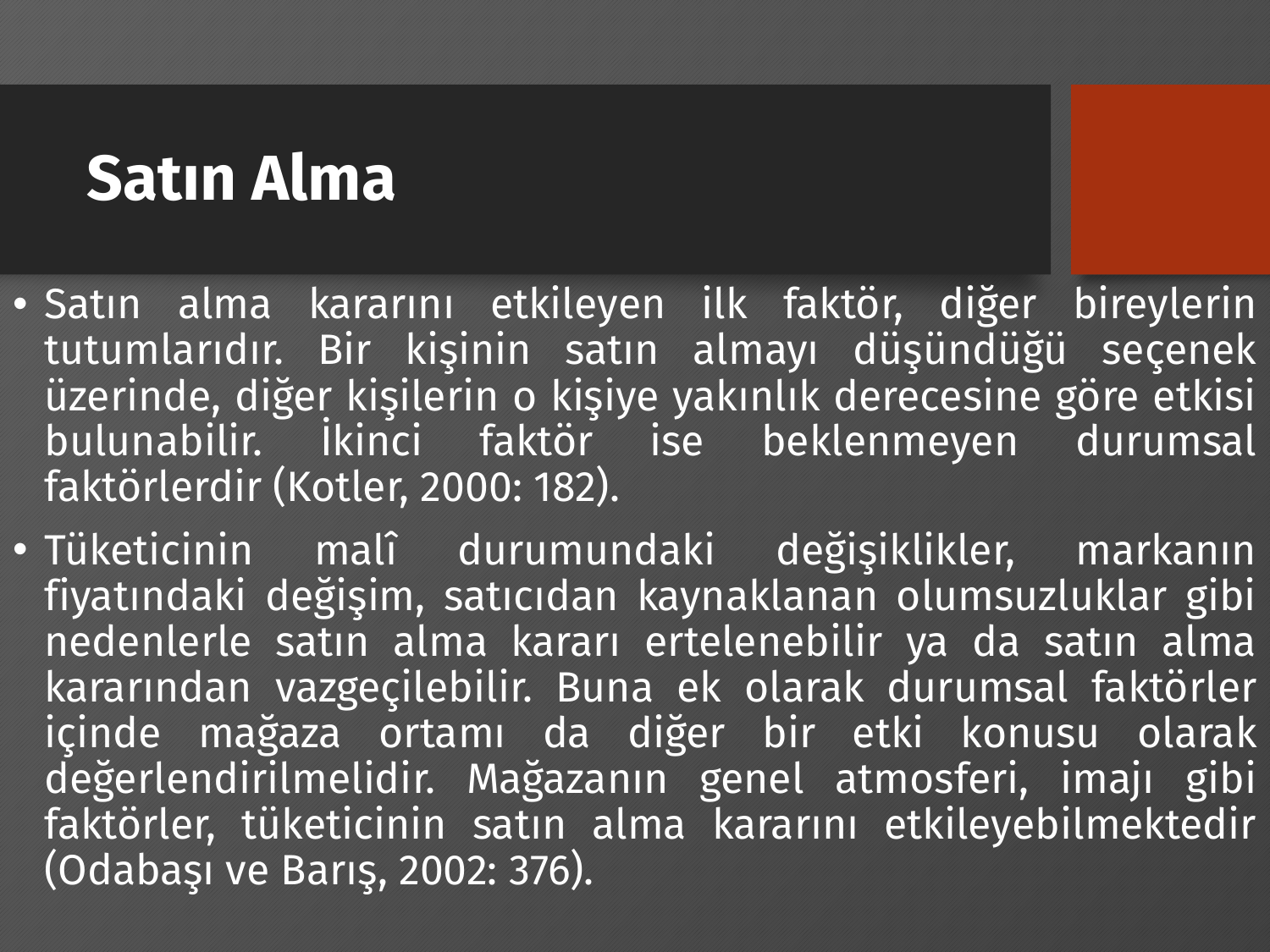

# Satın Alma
Satın alma kararını etkileyen ilk faktör, diğer bireylerin tutumlarıdır. Bir kişinin satın almayı düşündüğü seçenek üzerinde, diğer kişilerin o kişiye yakınlık derecesine göre etkisi bulunabilir. İkinci faktör ise beklenmeyen durumsal faktörlerdir (Kotler, 2000: 182).
Tüketicinin malî durumundaki değişiklikler, markanın fiyatındaki değişim, satıcıdan kaynaklanan olumsuzluklar gibi nedenlerle satın alma kararı ertelenebilir ya da satın alma kararından vazgeçilebilir. Buna ek olarak durumsal faktörler içinde mağaza ortamı da diğer bir etki konusu olarak değerlendirilmelidir. Mağazanın genel atmosferi, imajı gibi faktörler, tüketicinin satın alma kararını etkileyebilmektedir (Odabaşı ve Barış, 2002: 376).